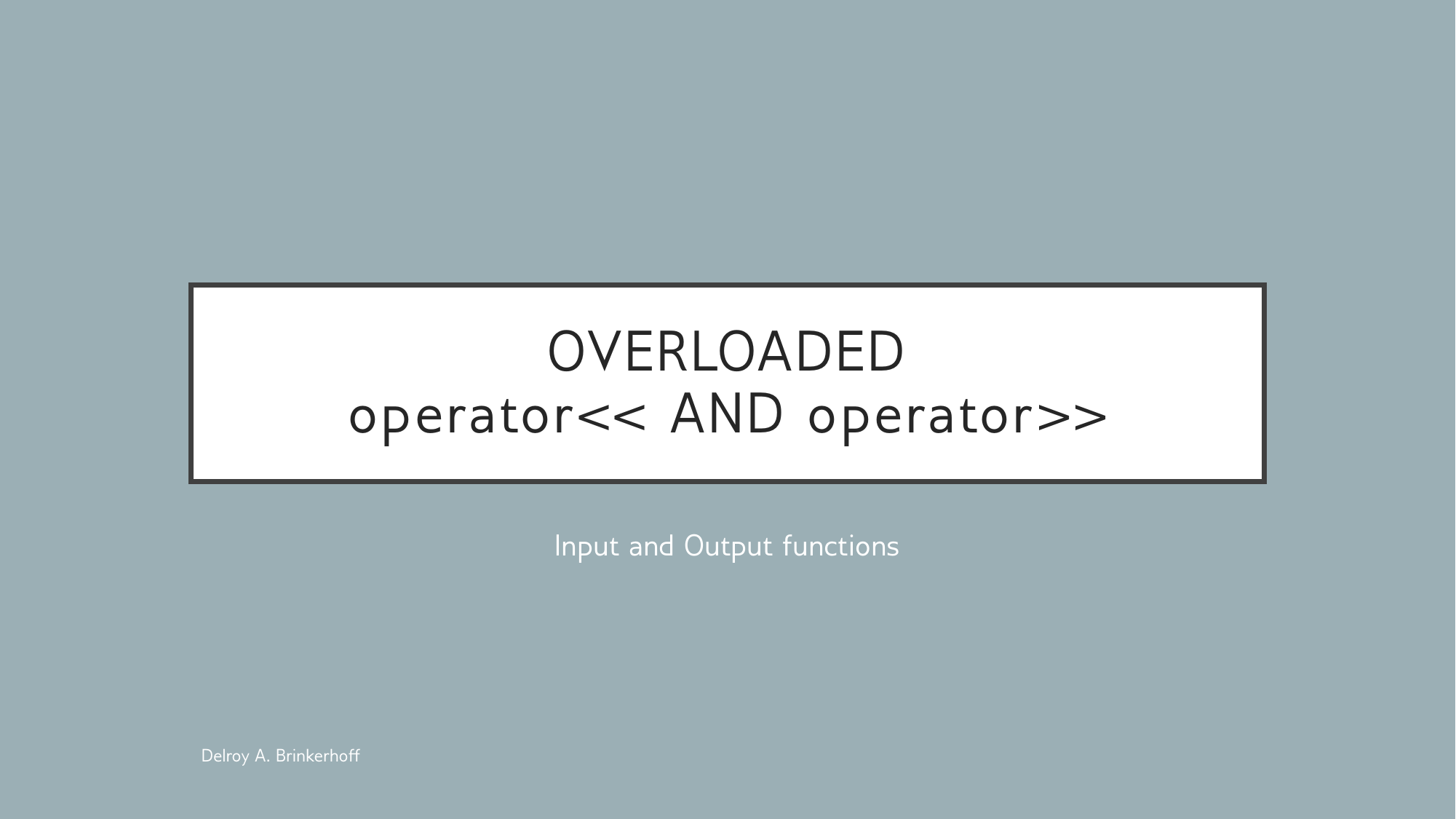

# Overloaded operator<< and operator>>
Input and Output functions
Delroy A. Brinkerhoff